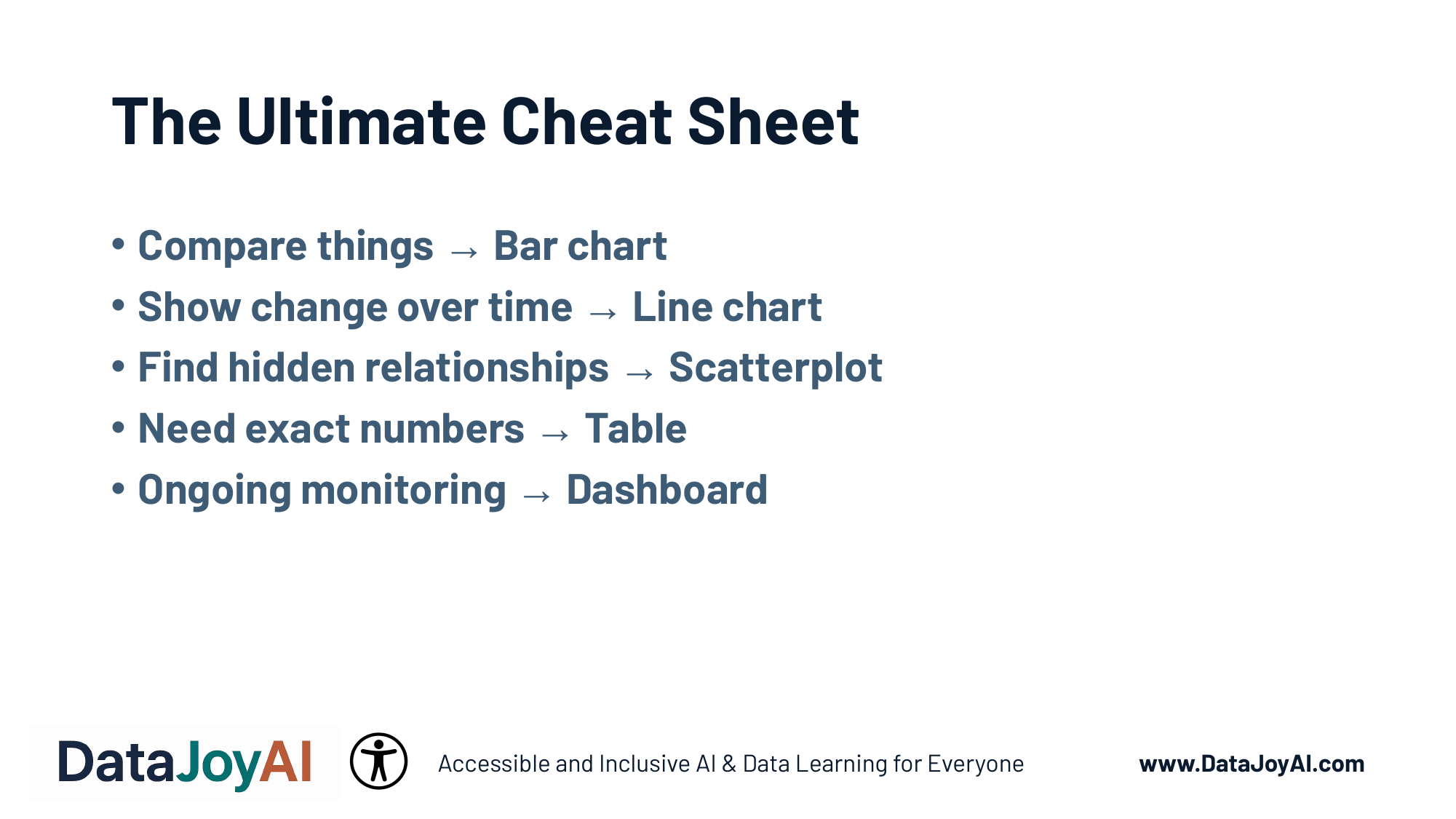

# The Ultimate Cheat Sheet
Compare things → Bar chart
Show change over time → Line chart
Find hidden relationships → Scatterplot
Need exact numbers → Table
Ongoing monitoring → Dashboard